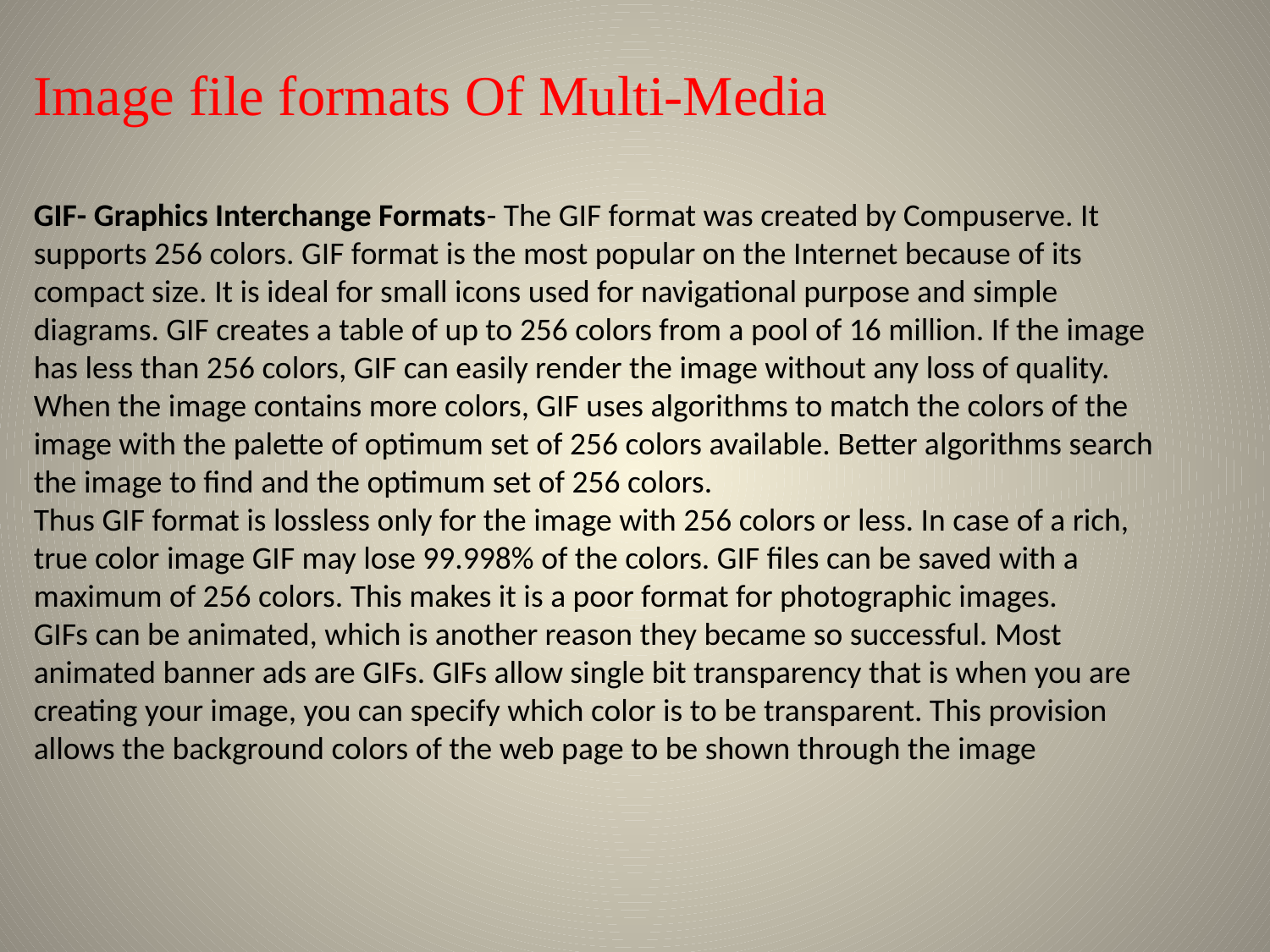

Image file formats Of Multi-Media

GIF- Graphics Interchange Formats- The GIF format was created by Compuserve. It supports 256 colors. GIF format is the most popular on the Internet because of its compact size. It is ideal for small icons used for navigational purpose and simple diagrams. GIF creates a table of up to 256 colors from a pool of 16 million. If the image has less than 256 colors, GIF can easily render the image without any loss of quality. When the image contains more colors, GIF uses algorithms to match the colors of the image with the palette of optimum set of 256 colors available. Better algorithms search the image to find and the optimum set of 256 colors.
Thus GIF format is lossless only for the image with 256 colors or less. In case of a rich, true color image GIF may lose 99.998% of the colors. GIF files can be saved with a maximum of 256 colors. This makes it is a poor format for photographic images.
GIFs can be animated, which is another reason they became so successful. Most animated banner ads are GIFs. GIFs allow single bit transparency that is when you are creating your image, you can specify which color is to be transparent. This provision allows the background colors of the web page to be shown through the image